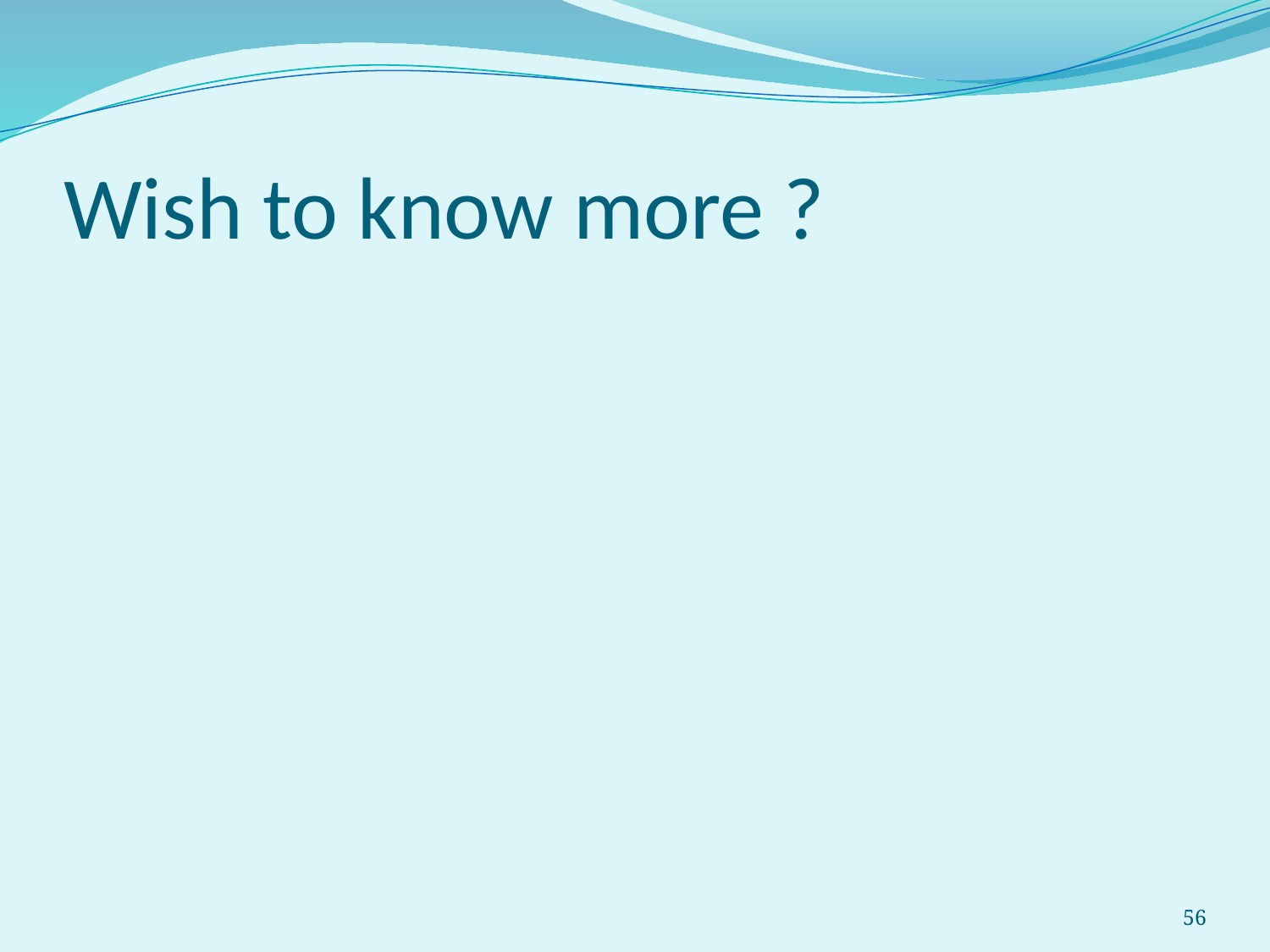

# Wish to know more ?

56